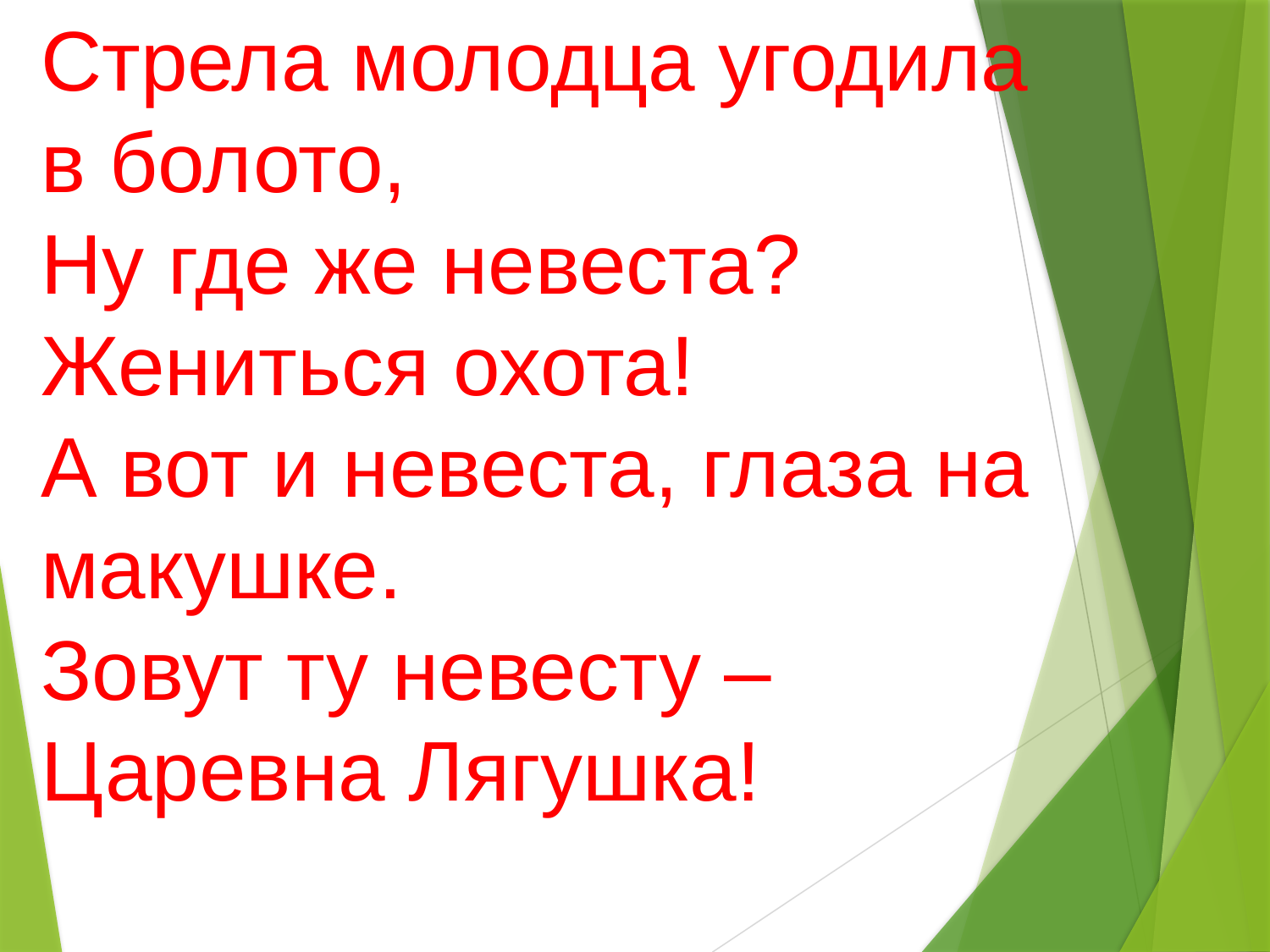

Стрела молодца угодила в болото,
Ну где же невеста? Жениться охота!
А вот и невеста, глаза на макушке.
Зовут ту невесту – Царевна Лягушка!